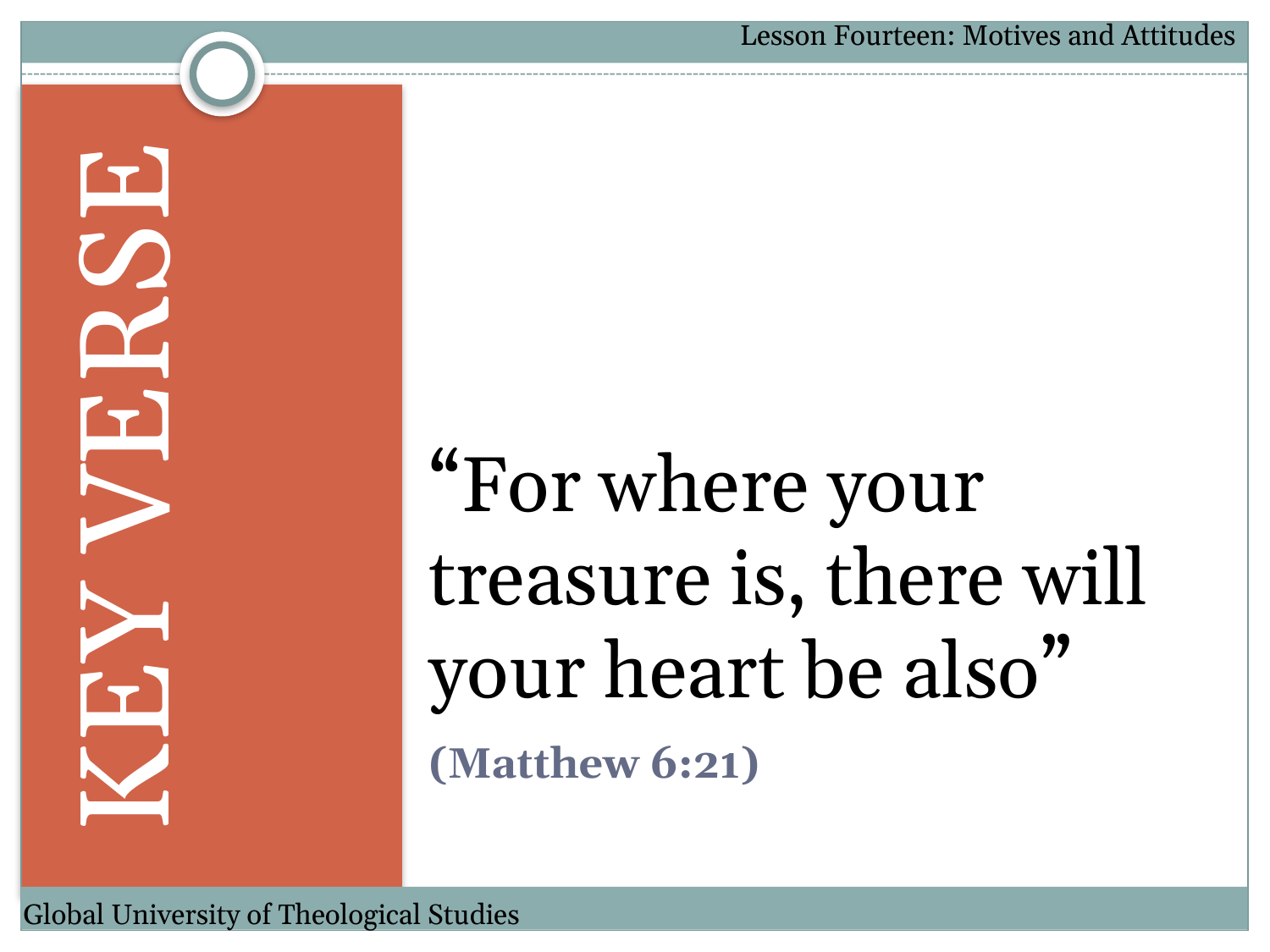

Lesson Fourteen: Motives and Attitudes
Key verse
“For where your treasure is, there will your heart be also”
(Matthew 6:21)
Global University of Theological Studies